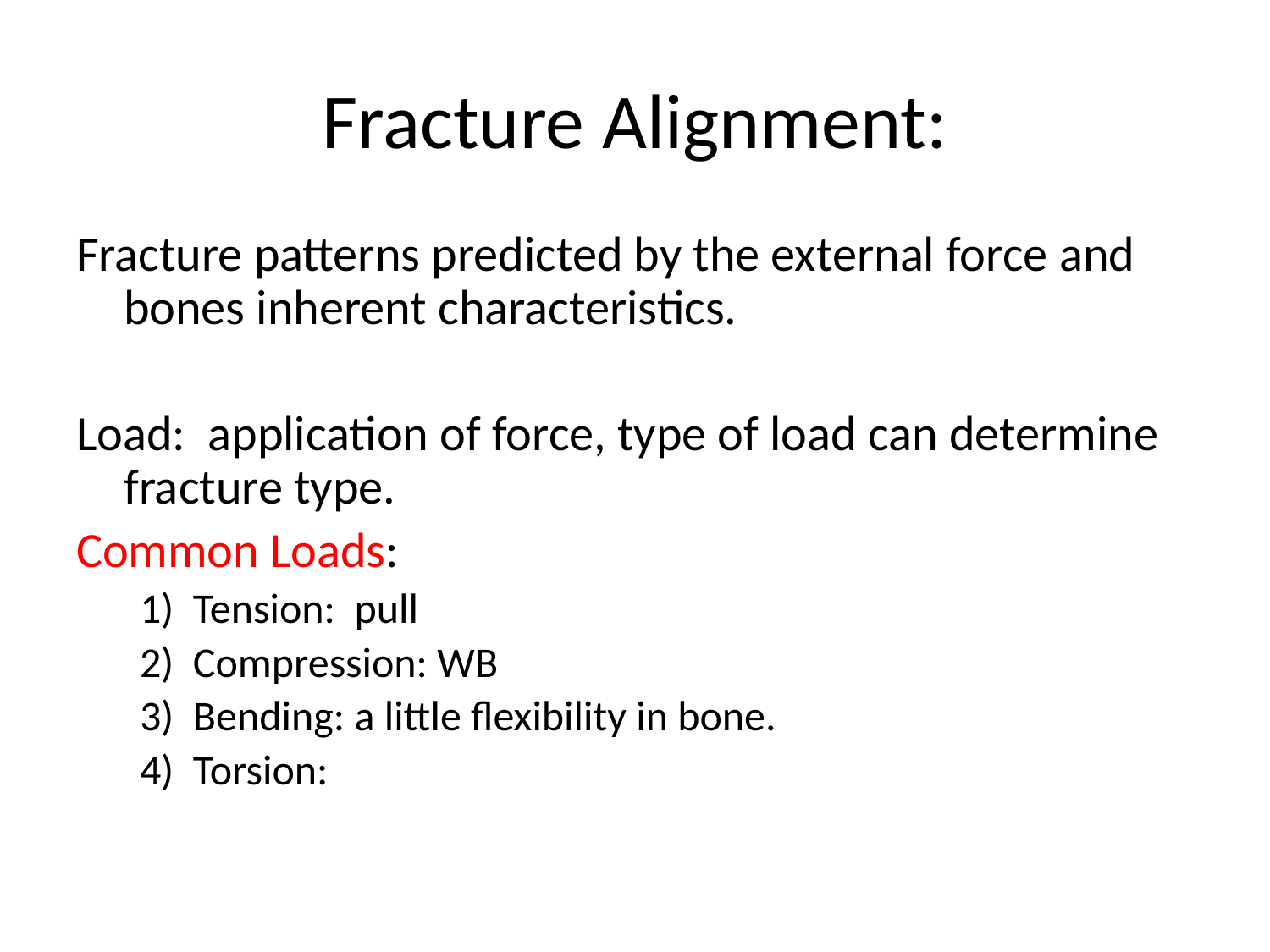

# Fracture Alignment:
Fracture patterns predicted by the external force and bones inherent characteristics.

Load:  application of force, type of load can determine fracture type.
Common Loads:
1)  Tension:  pull
2)  Compression: WB
3)  Bending: a little flexibility in bone.
4)  Torsion: